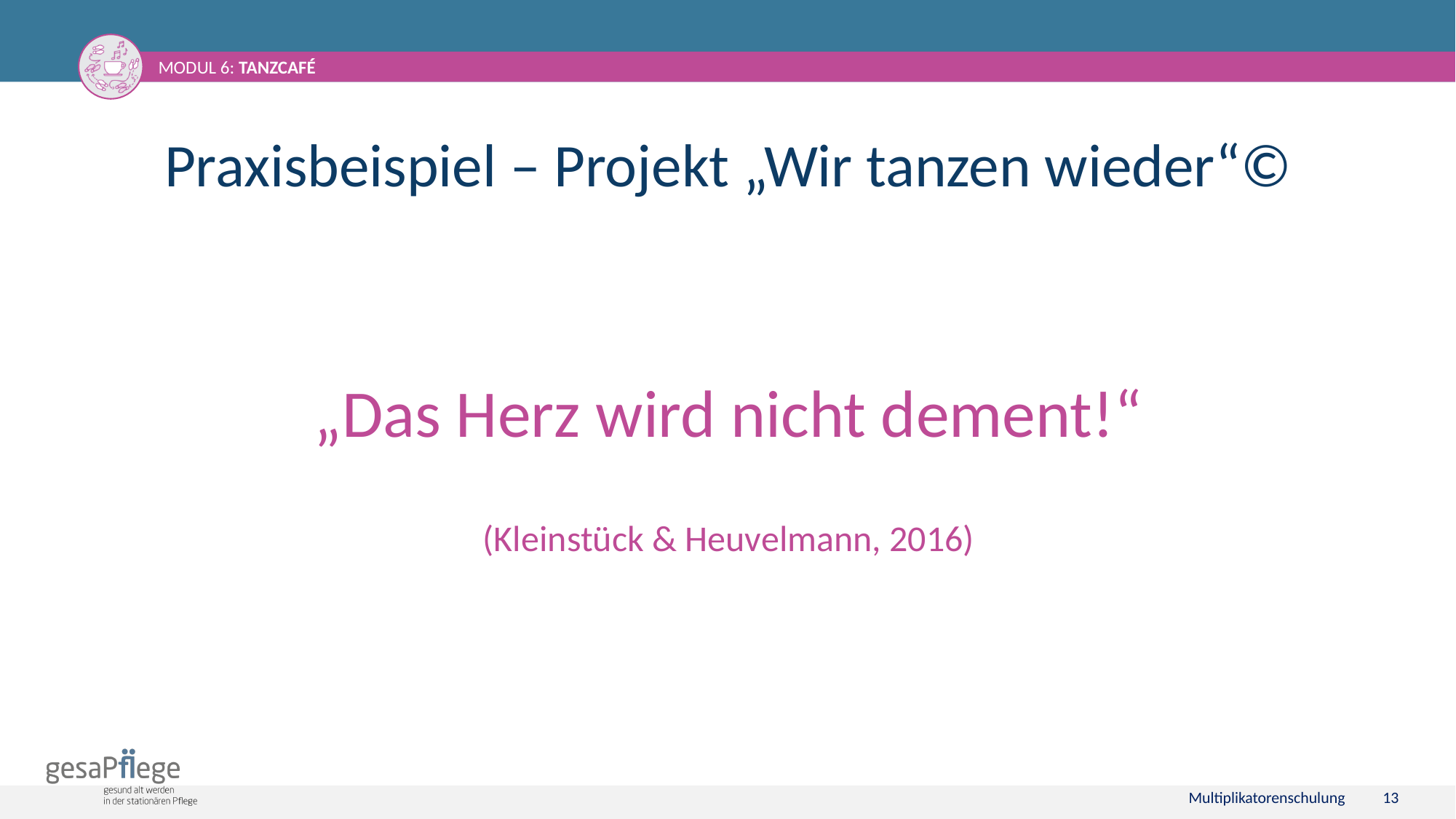

# Praxisbeispiel – Projekt „Wir tanzen wieder“©
„Das Herz wird nicht dement!“
(Kleinstück & Heuvelmann, 2016)
Multiplikatorenschulung
13